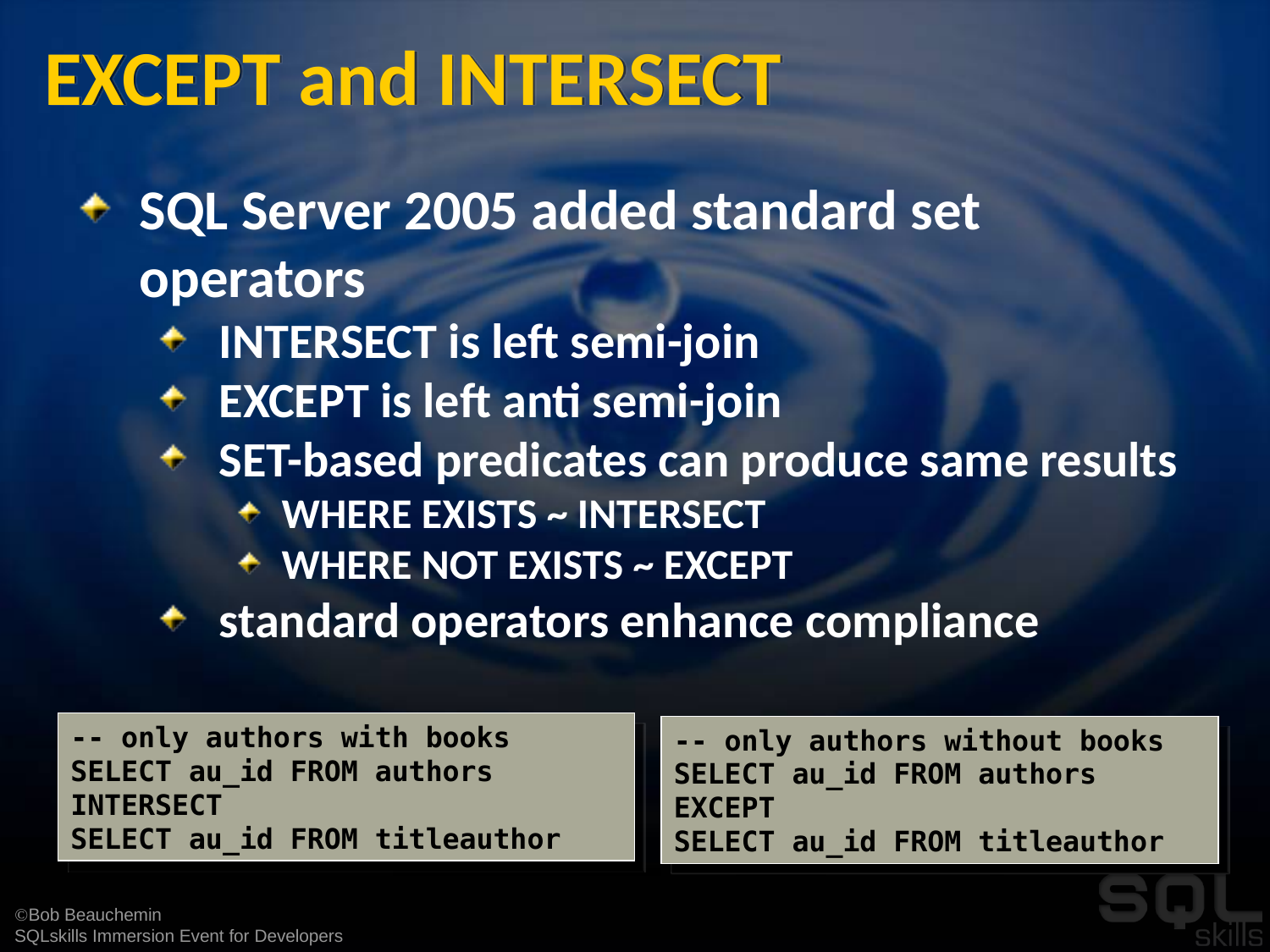

# EXCEPT and INTERSECT
SQL Server 2005 added standard set operators
INTERSECT is left semi-join
EXCEPT is left anti semi-join
SET-based predicates can produce same results
WHERE EXISTS ~ INTERSECT
WHERE NOT EXISTS ~ EXCEPT
standard operators enhance compliance

-- only authors with books
SELECT au_id FROM authors
INTERSECT
SELECT au_id FROM titleauthor
-- only authors without books
SELECT au_id FROM authors
EXCEPT
SELECT au_id FROM titleauthor